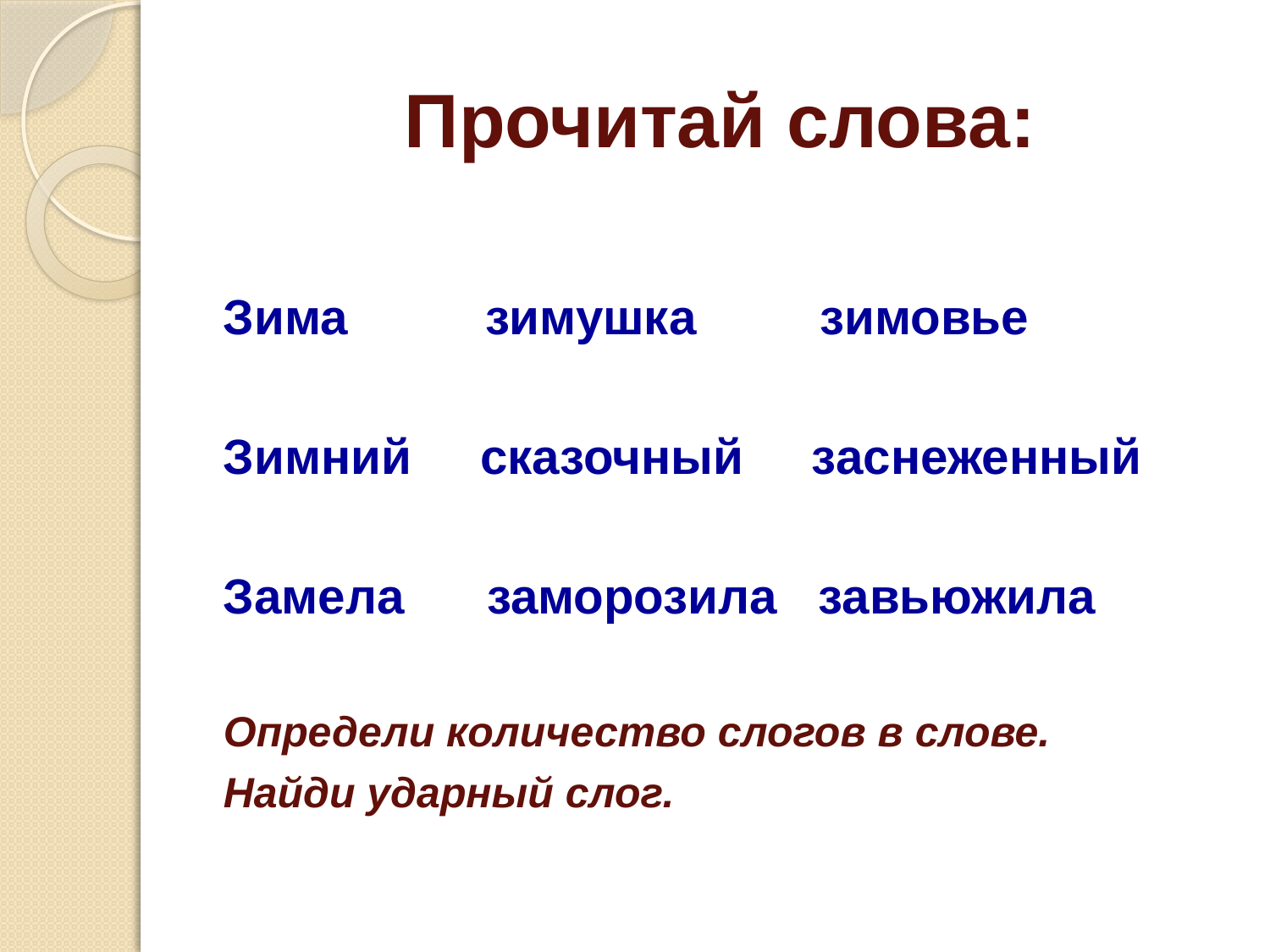

# Прочитай слова:

Зима          зимушка         зимовье

Зимний     сказочный     заснеженный

Замела      заморозила   завьюжила

Определи количество слогов в слове.
Найди ударный слог.